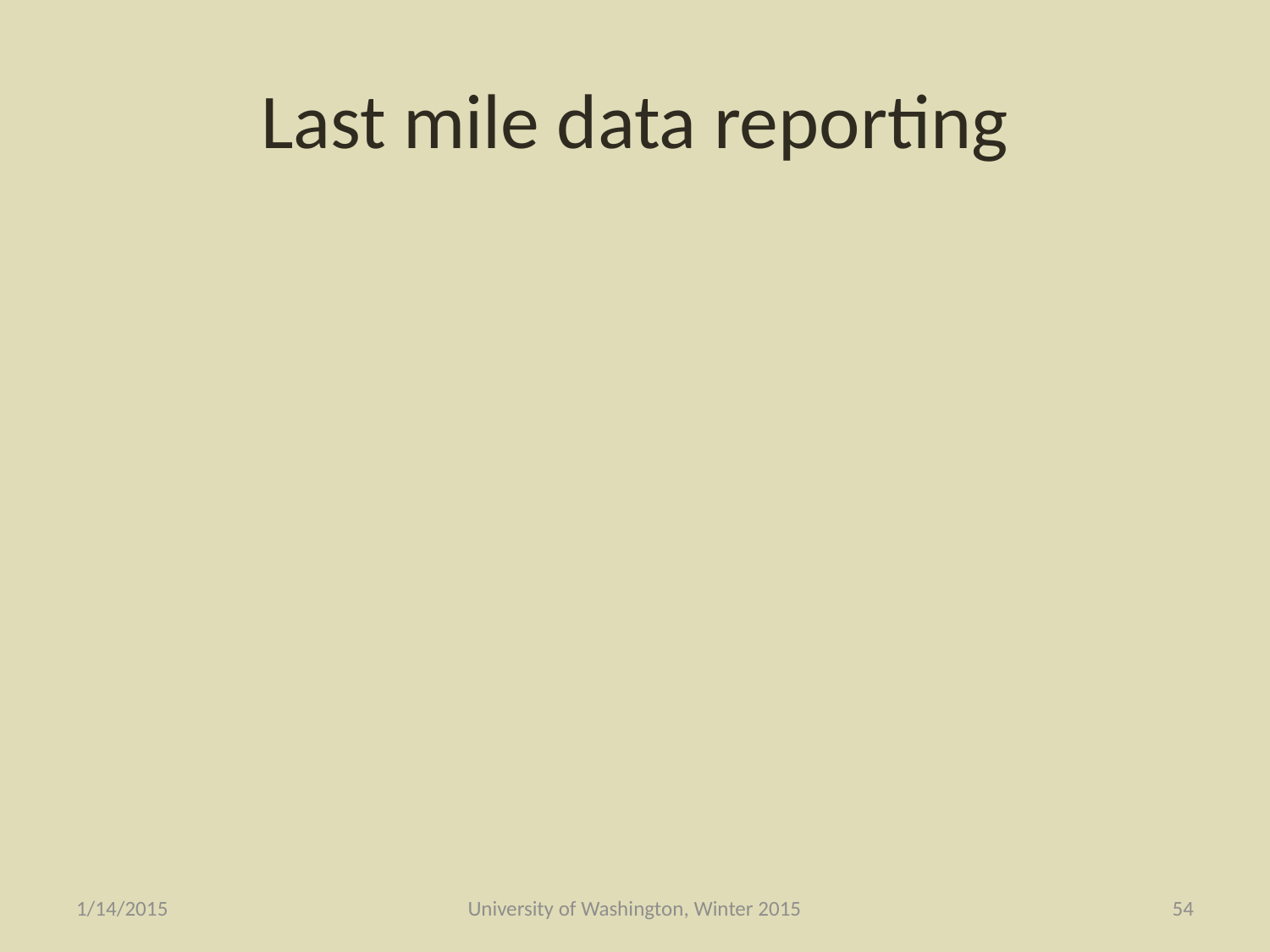

# Last mile data reporting

1/14/2015
University of Washington, Winter 2015
54